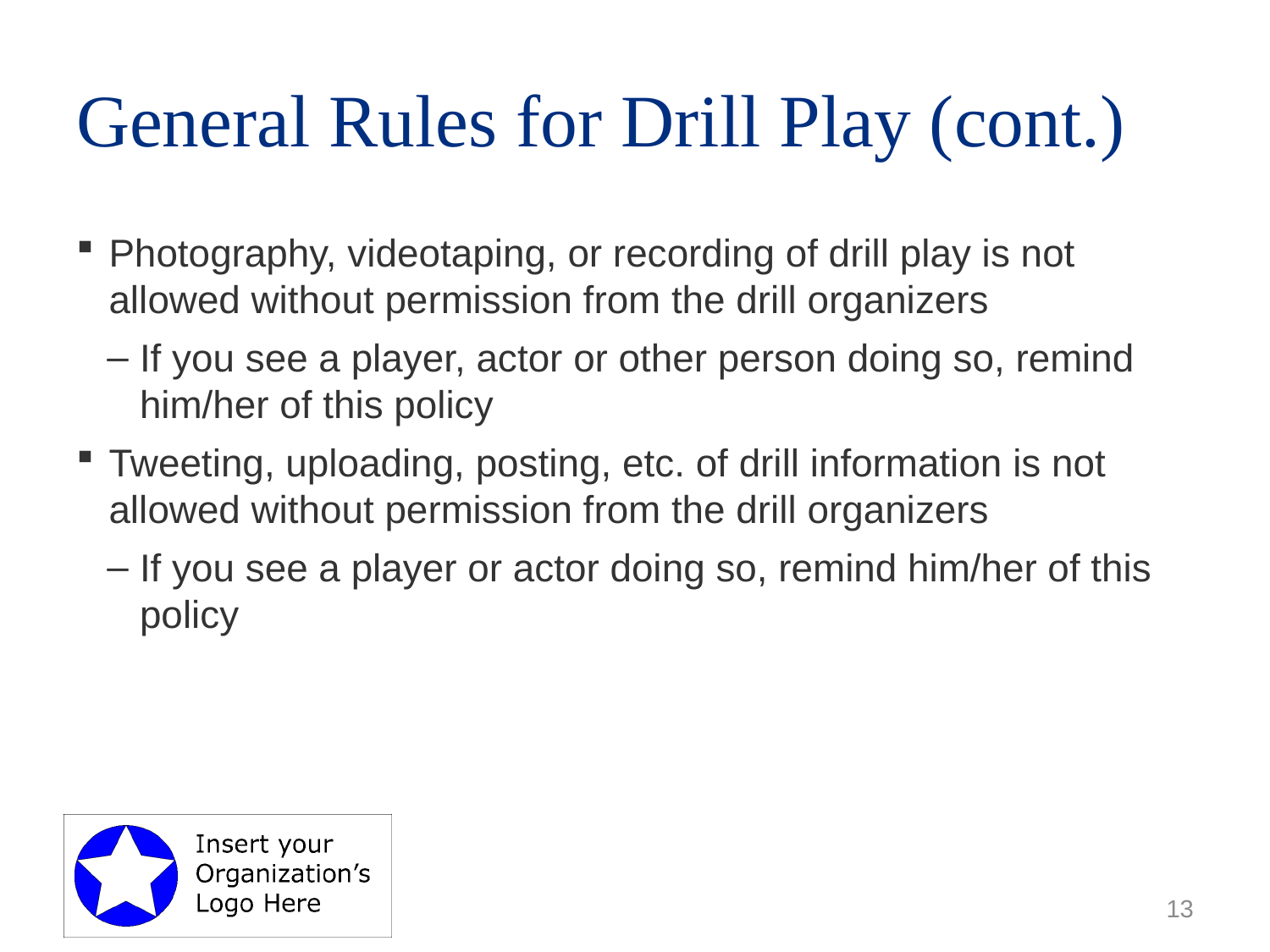

# General Rules for Drill Play (cont.)
Photography, videotaping, or recording of drill play is not allowed without permission from the drill organizers
If you see a player, actor or other person doing so, remind him/her of this policy
Tweeting, uploading, posting, etc. of drill information is not allowed without permission from the drill organizers
If you see a player or actor doing so, remind him/her of this policy
13